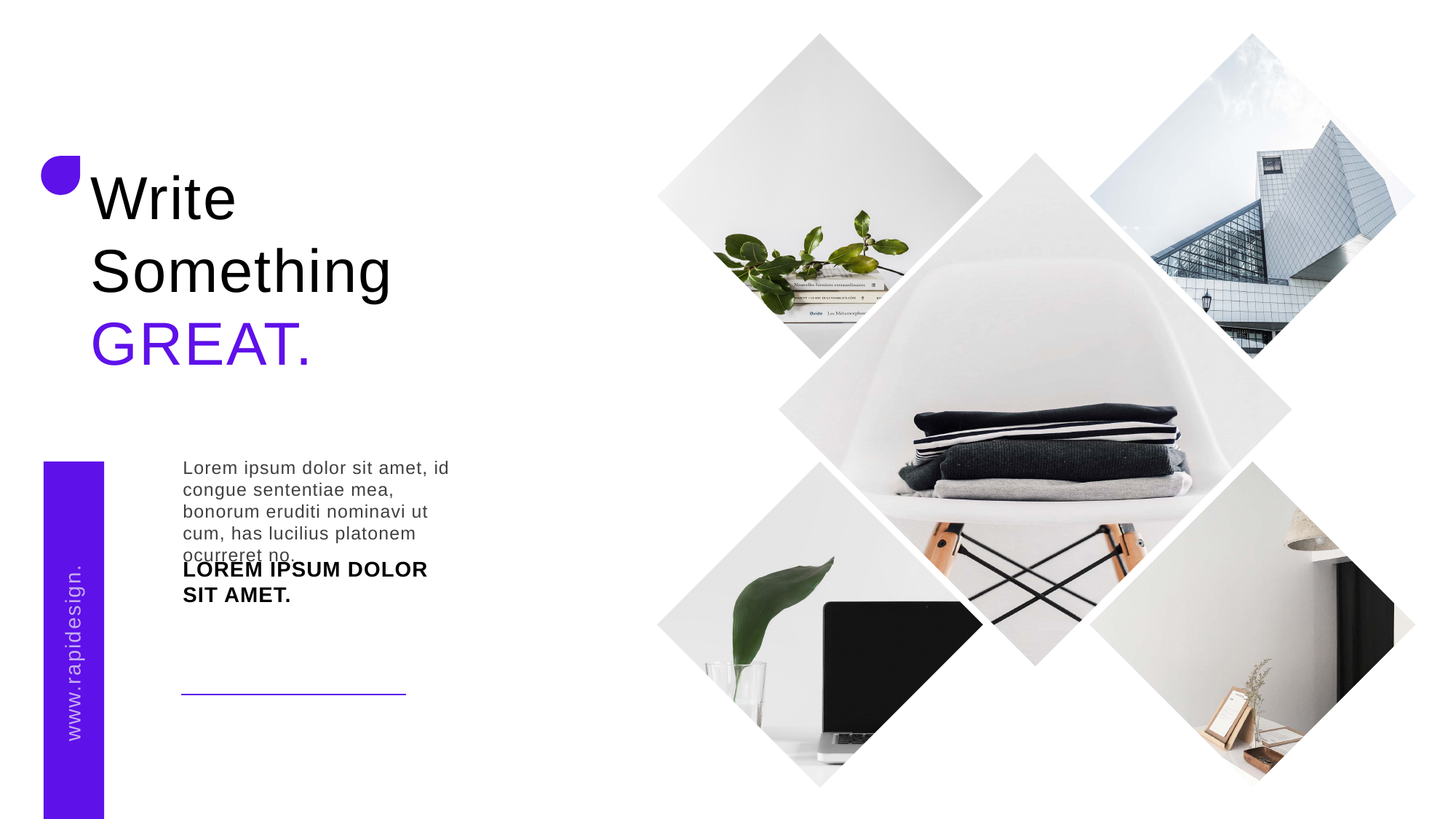

Write
Something GREAT.

Lorem ipsum dolor sit amet, id congue sententiae mea, bonorum eruditi nominavi ut cum, has lucilius platonem ocurreret no.

www.rapidesign.cn
LOREM IPSUM DOLOR SIT AMET.